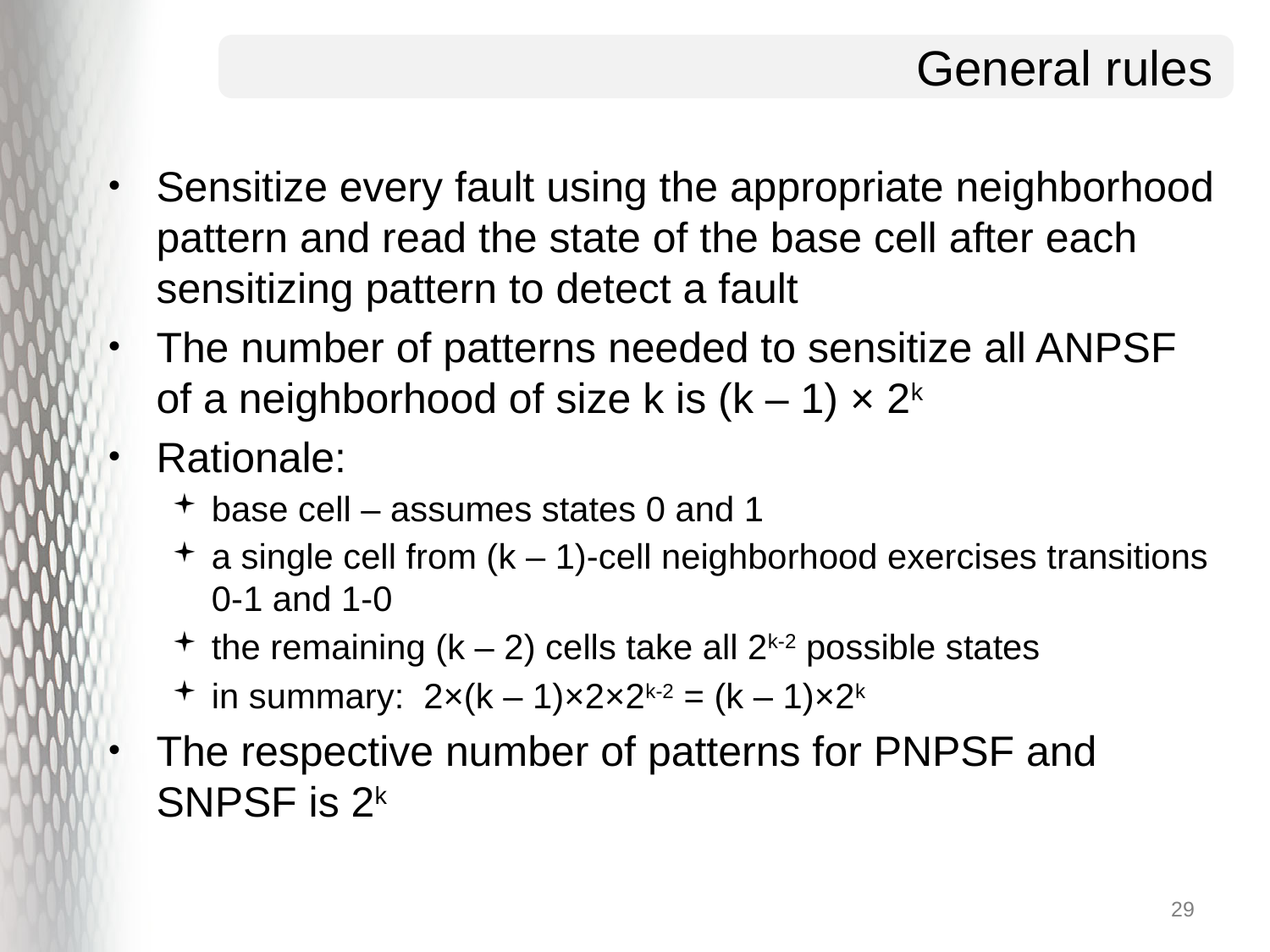

# General rules
Sensitize every fault using the appropriate neighborhood pattern and read the state of the base cell after each sensitizing pattern to detect a fault
The number of patterns needed to sensitize all ANPSF of a neighborhood of size k is (k – 1) × 2k
Rationale:
base cell – assumes states 0 and 1
a single cell from (k – 1)-cell neighborhood exercises transitions 0-1 and 1-0
the remaining (k – 2) cells take all 2k-2 possible states
in summary:  2×(k – 1)×2×2k-2 = (k – 1)×2k
The respective number of patterns for PNPSF and SNPSF is 2k